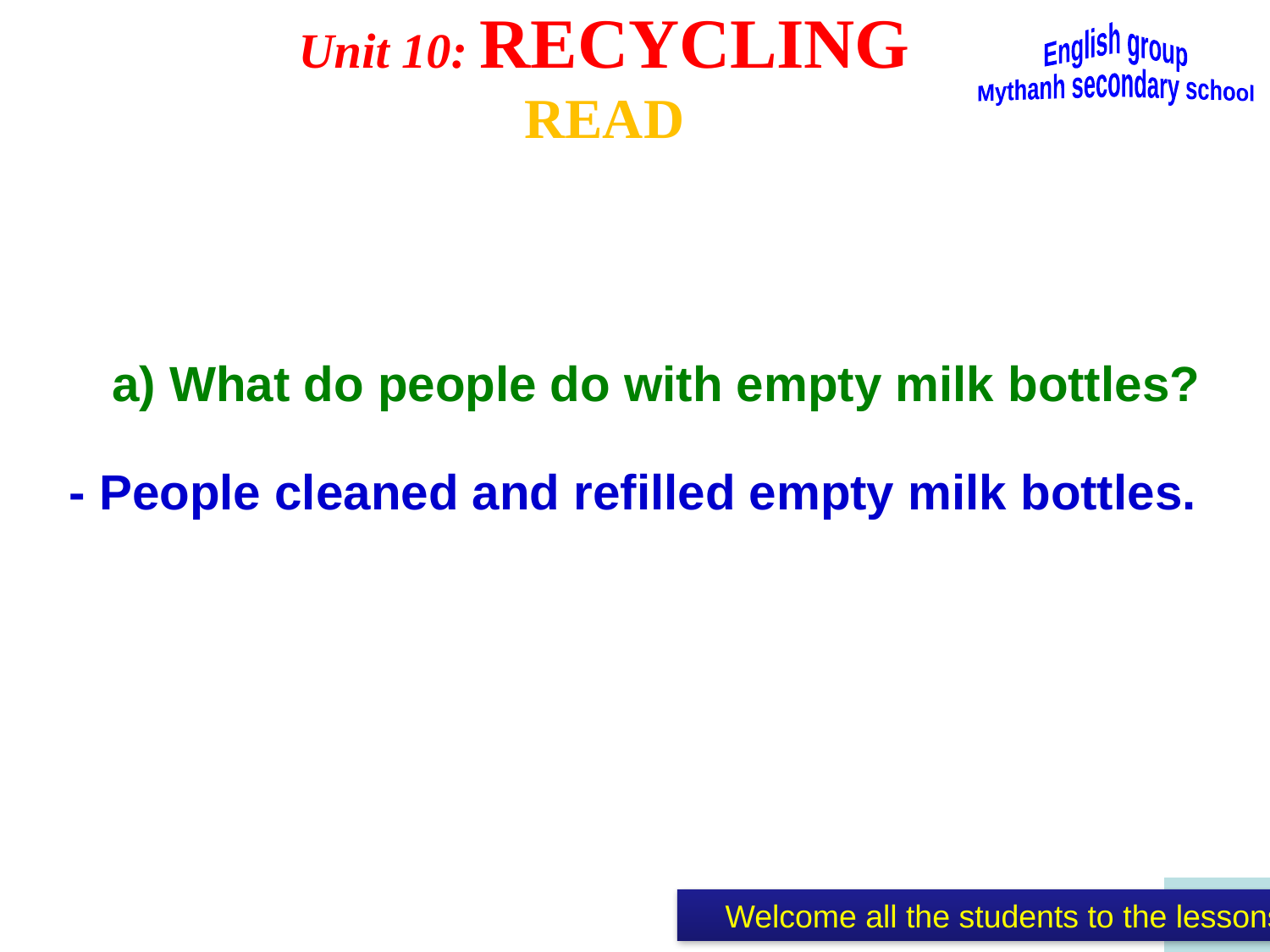

Unit 10: RECYCLING
READ
English group
Mythanh secondary school
| a) What do people do with empty milk bottles? |
| --- |
- People cleaned and refilled empty milk bottles.

    Welcome all the students to the lessons of English group - My Thanh Secondary school.